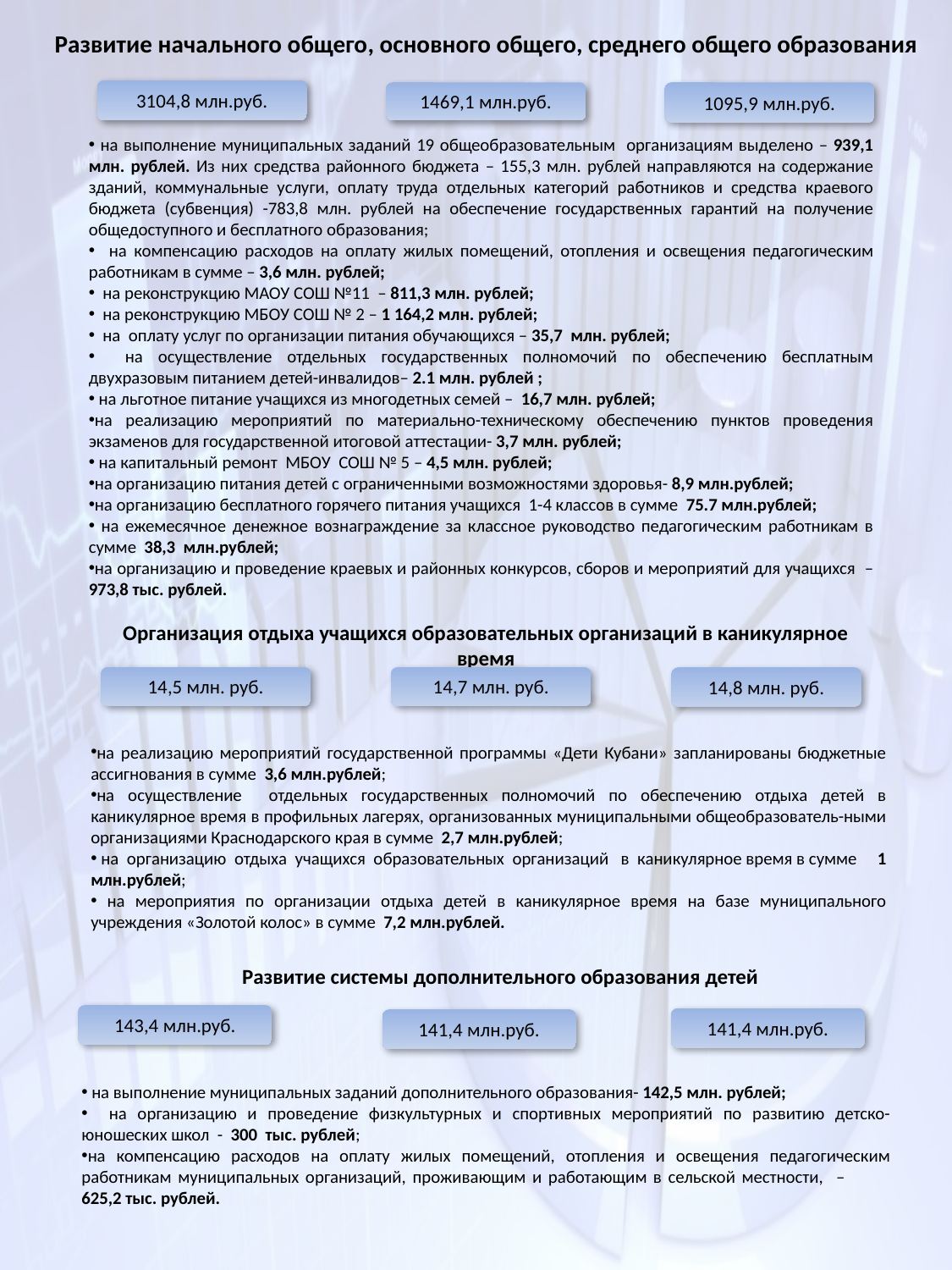

Развитие начального общего, основного общего, среднего общего образования
3104,8 млн.руб.
1469,1 млн.руб.
1095,9 млн.руб.
 на выполнение муниципальных заданий 19 общеобразовательным  организациям выделено – 939,1 млн. рублей. Из них средства районного бюджета – 155,3 млн. рублей направляются на содержание зданий, коммунальные услуги, оплату труда отдельных категорий работников и средства краевого бюджета (субвенция) -783,8 млн. рублей на обеспечение государственных гарантий на получение общедоступного и бесплатного образования;
  на компенсацию расходов на оплату жилых помещений, отопления и освещения педагогическим работникам в сумме – 3,6 млн. рублей;
  на реконструкцию МАОУ СОШ №11  – 811,3 млн. рублей;
  на реконструкцию МБОУ СОШ № 2 – 1 164,2 млн. рублей;
  на  оплату услуг по организации питания обучающихся – 35,7  млн. рублей;
  на осуществление отдельных государственных полномочий по обеспечению бесплатным двухразовым питанием детей-инвалидов– 2.1 млн. рублей ;
 на льготное питание учащихся из многодетных семей –  16,7 млн. рублей;
на реализацию мероприятий по материально-техническому обеспечению пунктов проведения экзаменов для государственной итоговой аттестации- 3,7 млн. рублей;
 на капитальный ремонт  МБОУ  СОШ № 5 – 4,5 млн. рублей;
на организацию питания детей с ограниченными возможностями здоровья- 8,9 млн.рублей;
на организацию бесплатного горячего питания учащихся  1-4 классов в сумме  75.7 млн.рублей;
 на ежемесячное денежное вознаграждение за классное руководство педагогическим работникам в сумме  38,3  млн.рублей;
на организацию и проведение краевых и районных конкурсов, сборов и мероприятий для учащихся  – 973,8 тыс. рублей.
Организация отдыха учащихся образовательных организаций в каникулярное время
14,5 млн. руб.
14,7 млн. руб.
14,8 млн. руб.
на реализацию мероприятий государственной программы «Дети Кубани» запланированы бюджетные ассигнования в сумме  3,6 млн.рублей;
на осуществление  отдельных государственных полномочий по обеспечению отдыха детей в каникулярное время в профильных лагерях, организованных муниципальными общеобразователь-ными организациями Краснодарского края в сумме  2,7 млн.рублей;
 на  организацию  отдыха  учащихся  образовательных  организаций   в  каникулярное время в сумме     1 млн.рублей;
 на мероприятия по организации отдыха детей в каникулярное время на базе муниципального учреждения «Золотой колос» в сумме  7,2 млн.рублей.
Развитие системы дополнительного образования детей
143,4 млн.руб.
141,4 млн.руб.
141,4 млн.руб.
 на выполнение муниципальных заданий дополнительного образования- 142,5 млн. рублей;
  на организацию и проведение физкультурных и спортивных мероприятий по развитию детско-юношеских школ  -  300  тыс. рублей;
на компенсацию расходов на оплату жилых помещений, отопления и освещения педагогическим работникам муниципальных организаций, проживающим и работающим в сельской местности,  –        625,2 тыс. рублей.